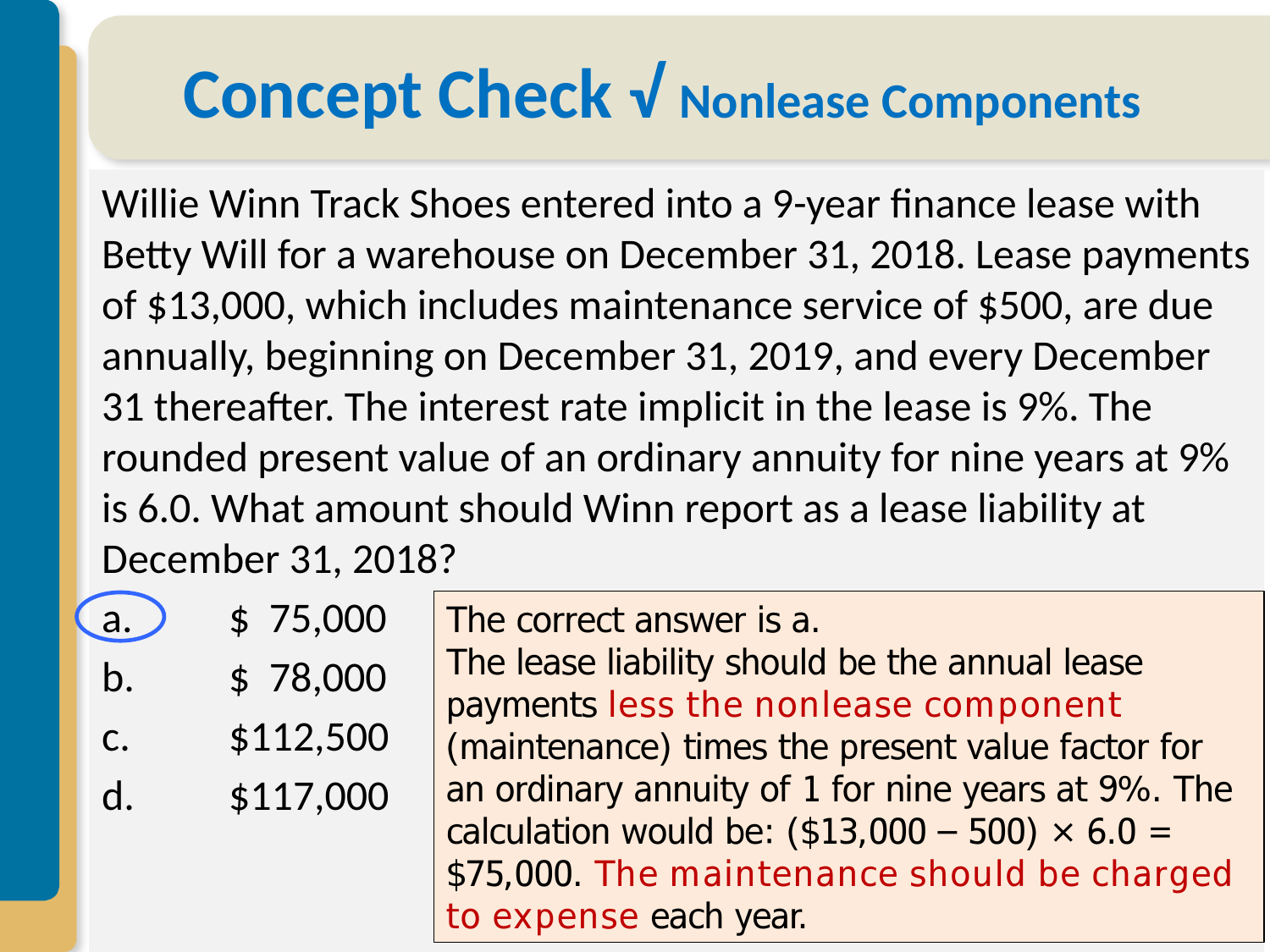

# Concept Check √ Nonlease Components
Willie Winn Track Shoes entered into a 9-year finance lease with Betty Will for a warehouse on December 31, 2018. Lease payments of $13,000, which includes maintenance service of $500, are due annually, beginning on December 31, 2019, and every December 31 thereafter. The interest rate implicit in the lease is 9%. The rounded present value of an ordinary annuity for nine years at 9% is 6.0. What amount should Winn report as a lease liability at December 31, 2018?
a.	$  75,000
b.	$  78,000
c.	$112,500
d.	$117,000

The correct answer is a.
The lease liability should be the annual lease payments less the nonlease component (maintenance) times the present value factor for an ordinary annuity of 1 for nine years at 9%. The calculation would be: ($13,000 – 500) × 6.0 = $75,000. The maintenance should be charged to expense each year.